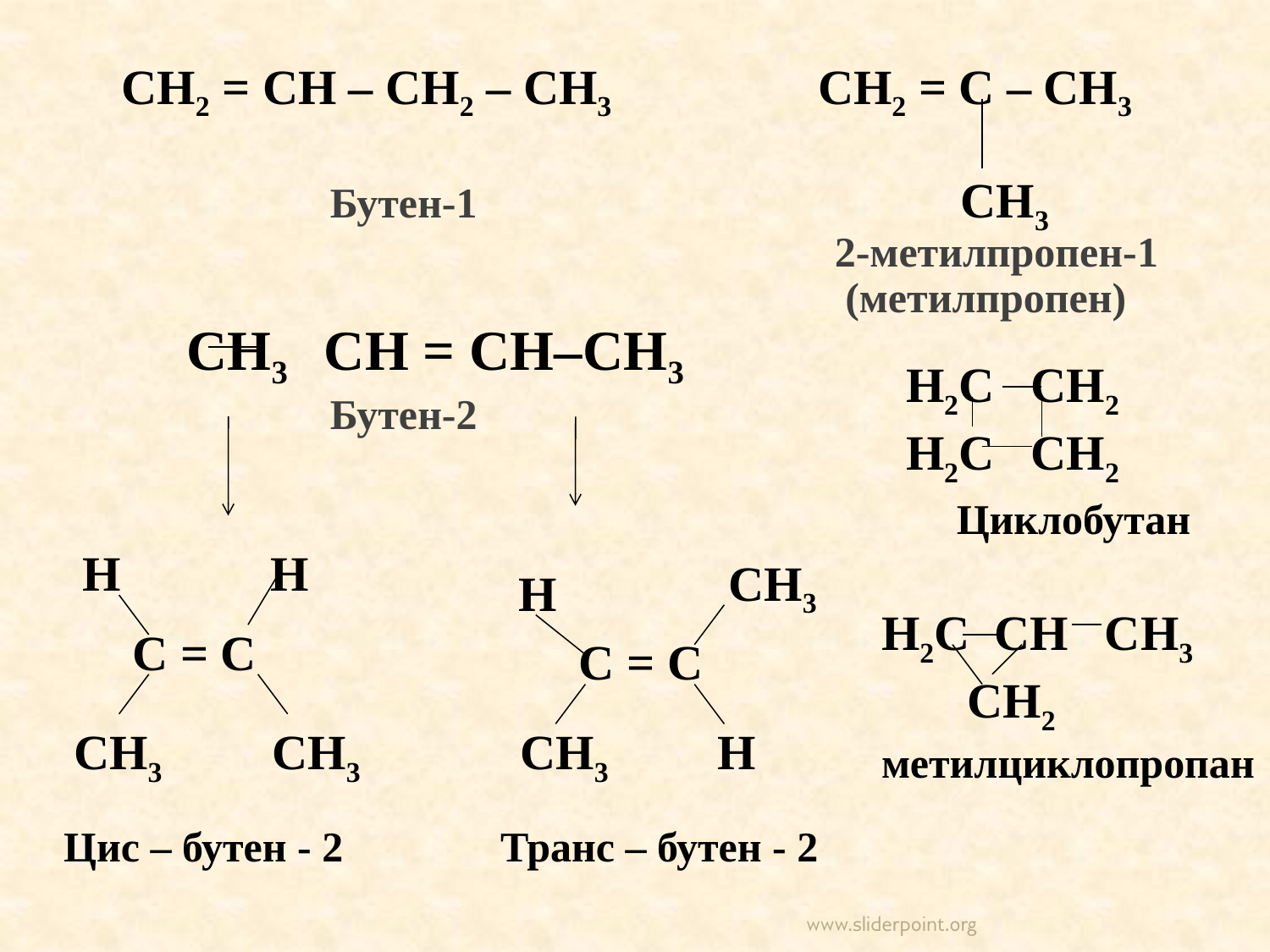

СН2 = СН – СН2 – СН3		     СН2 = С – СН3

Бутен-1			          СН3
                                                          2-метилпропен-1
                                                        (метилпропен)
 СН3   СН = СН–СН3
Н2С   СН2
Н2С   СН2
Бутен-2
Циклобутан
Н
Н

СН3

Н
Н2С  СН   СН3
       СН2
метилциклопропан
С = С
С = С
СН3
СН3
СН3

Н

Цис – бутен - 2
Транс – бутен - 2
www.sliderpoint.org